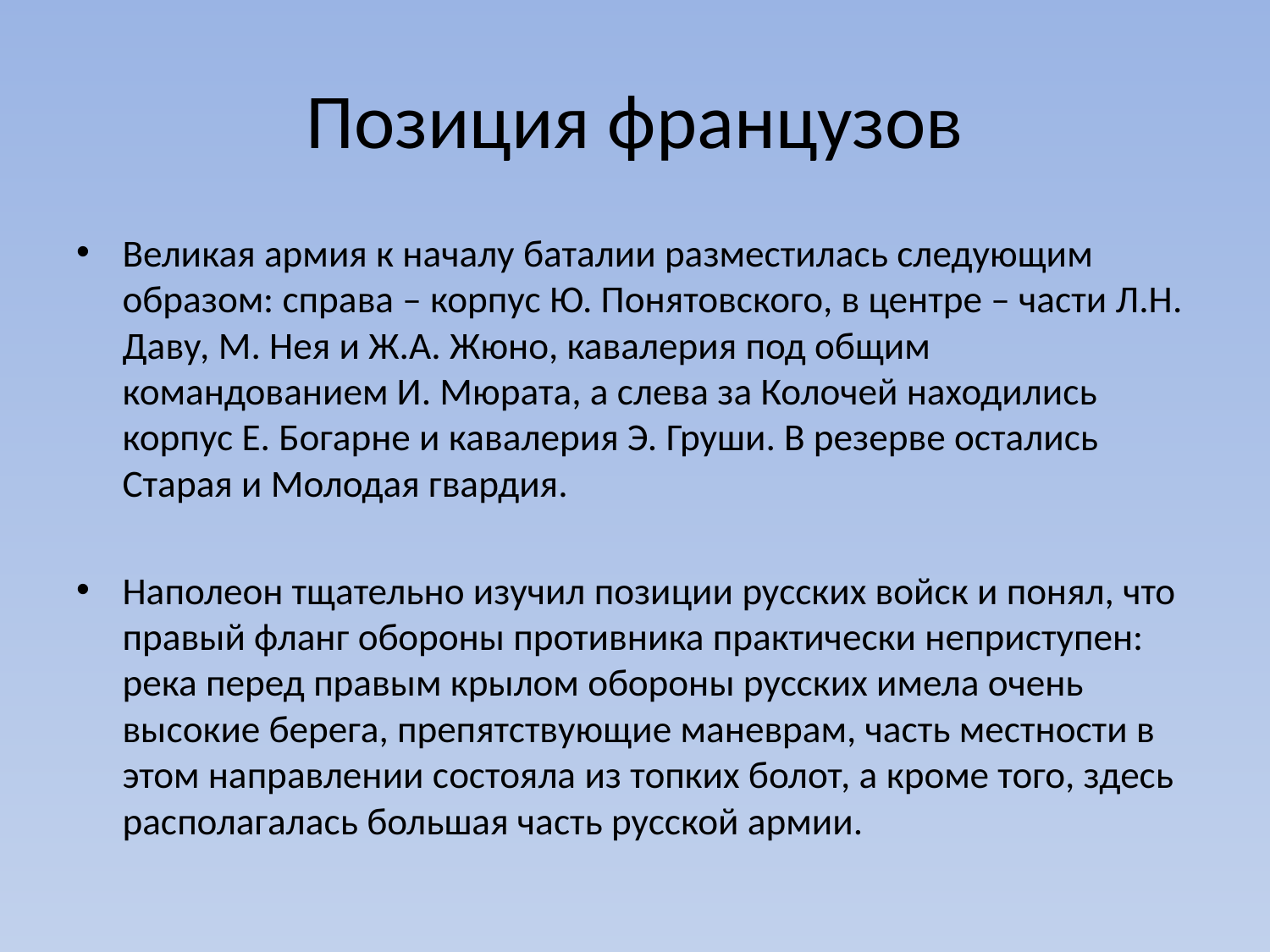

# Позиция французов
Великая армия к началу баталии разместилась следующим образом: справа – корпус Ю. Понятовского, в центре – части Л.Н. Даву, М. Нея и Ж.А. Жюно, кавалерия под общим командованием И. Мюрата, а слева за Колочей находились корпус Е. Богарне и кавалерия Э. Груши. В резерве остались Старая и Молодая гвардия.

Наполеон тщательно изучил позиции русских войск и понял, что правый фланг обороны противника практически неприступен: река перед правым крылом обороны русских имела очень высокие берега, препятствующие маневрам, часть местности в этом направлении состояла из топких болот, а кроме того, здесь располагалась большая часть русской армии.